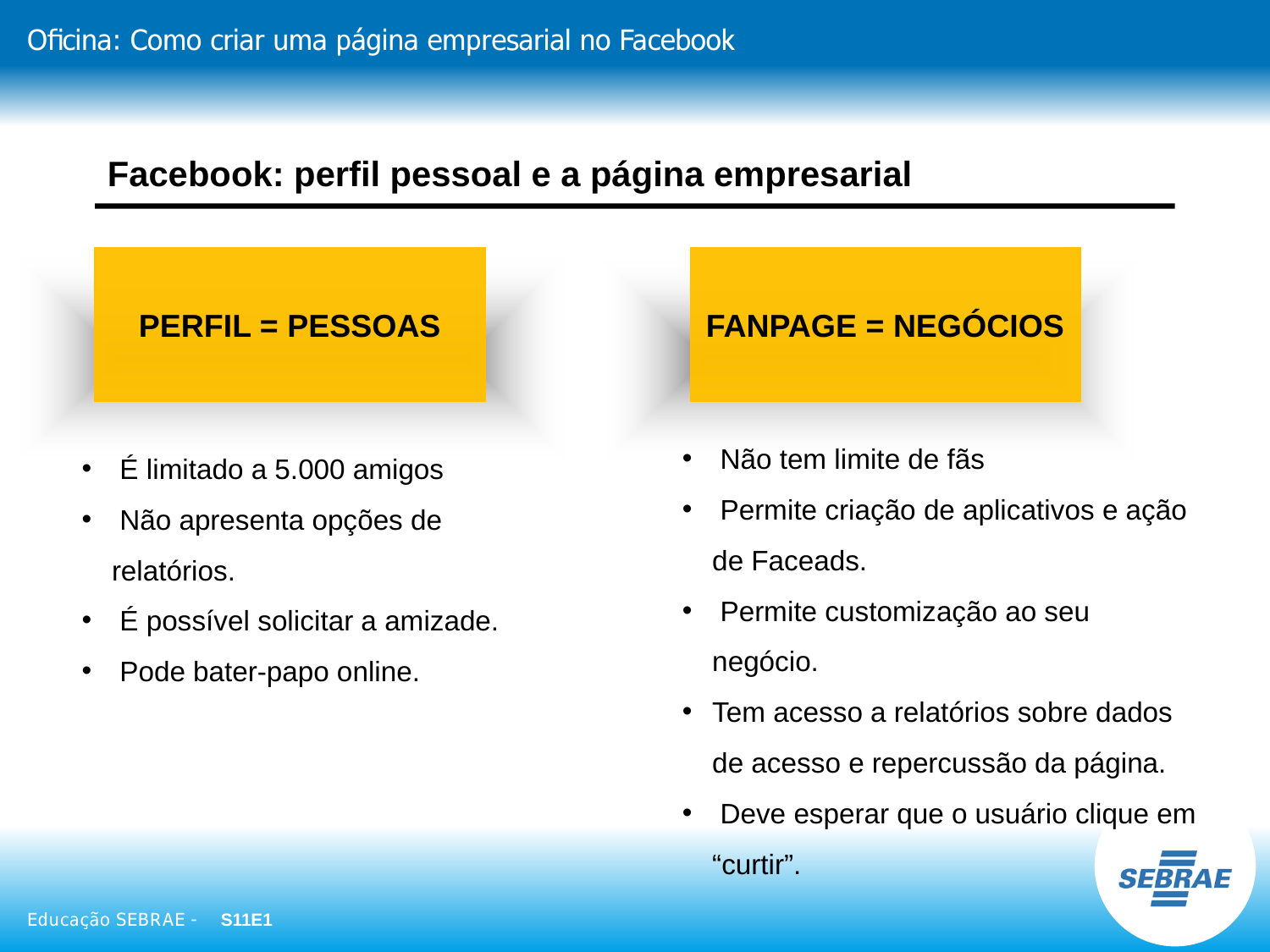

Facebook: perfil pessoal e a página empresarial

PERFIL = PESSOAS
FANPAGE = NEGÓCIOS

 Não tem limite de fãs
 Permite criação de aplicativos e ação de Faceads.
 Permite customização ao seu negócio.
Tem acesso a relatórios sobre dados de acesso e repercussão da página.
 Deve esperar que o usuário clique em “curtir”.

 É limitado a 5.000 amigos
 Não apresenta opções de relatórios.
 É possível solicitar a amizade.
 Pode bater-papo online.

S11E1